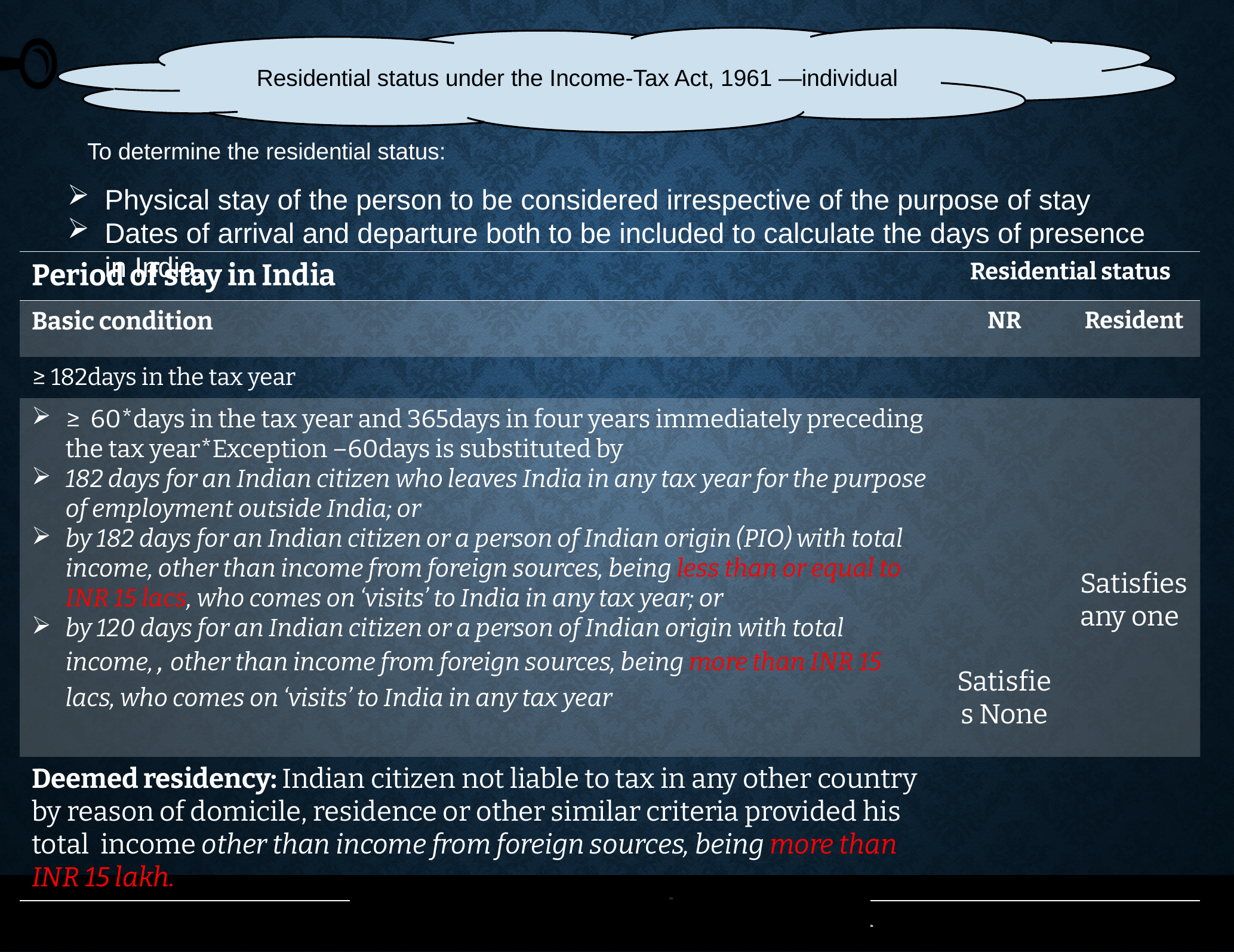

Residential status under the Income-Tax Act, 1961 —individual
To determine the residential status:
Physical stay of the person to be considered irrespective of the purpose of stay
Dates of arrival and departure both to be included to calculate the days of presence in India.
| Period of stay in India | Residential status |  |
| --- | --- | --- |
| Basic condition | NR | Resident |
| ≥ 182days in the tax year |  |  |
| ≥ 60\*days in the tax year and 365days in four years immediately preceding the tax year\*Exception –60days is substituted by 182 days for an Indian citizen who leaves India in any tax year for the purpose of employment outside India; or by 182 days for an Indian citizen or a person of Indian origin (PIO) with total income, other than income from foreign sources, being less than or equal to INR 15 lacs, who comes on ‘visits’ to India in any tax year; or by 120 days for an Indian citizen or a person of Indian origin with total income, , other than income from foreign sources, being more than INR 15 lacs, who comes on ‘visits’ to India in any tax year | Satisfies None | Satisfies any one |
| Deemed residency: Indian citizen not liable to tax in any other country by reason of domicile, residence or other similar criteria provided his total income other than income from foreign sources, being more than INR 15 lakh. |  |  |